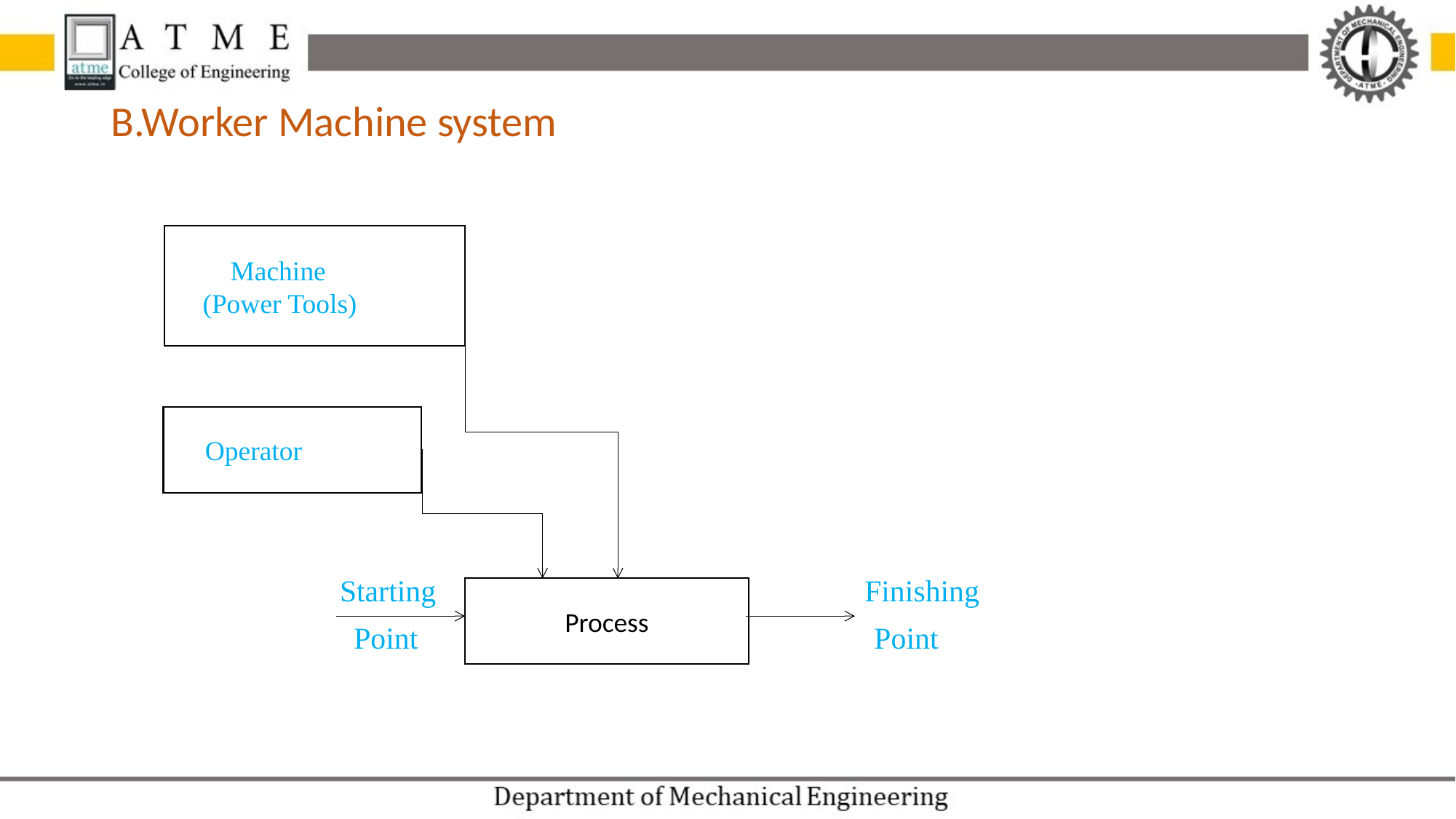

# B.Worker Machine system

                           Starting                                                              Finishing
                             Point                                                                  Point

        Machine
    (Power Tools)
     Operator
Process